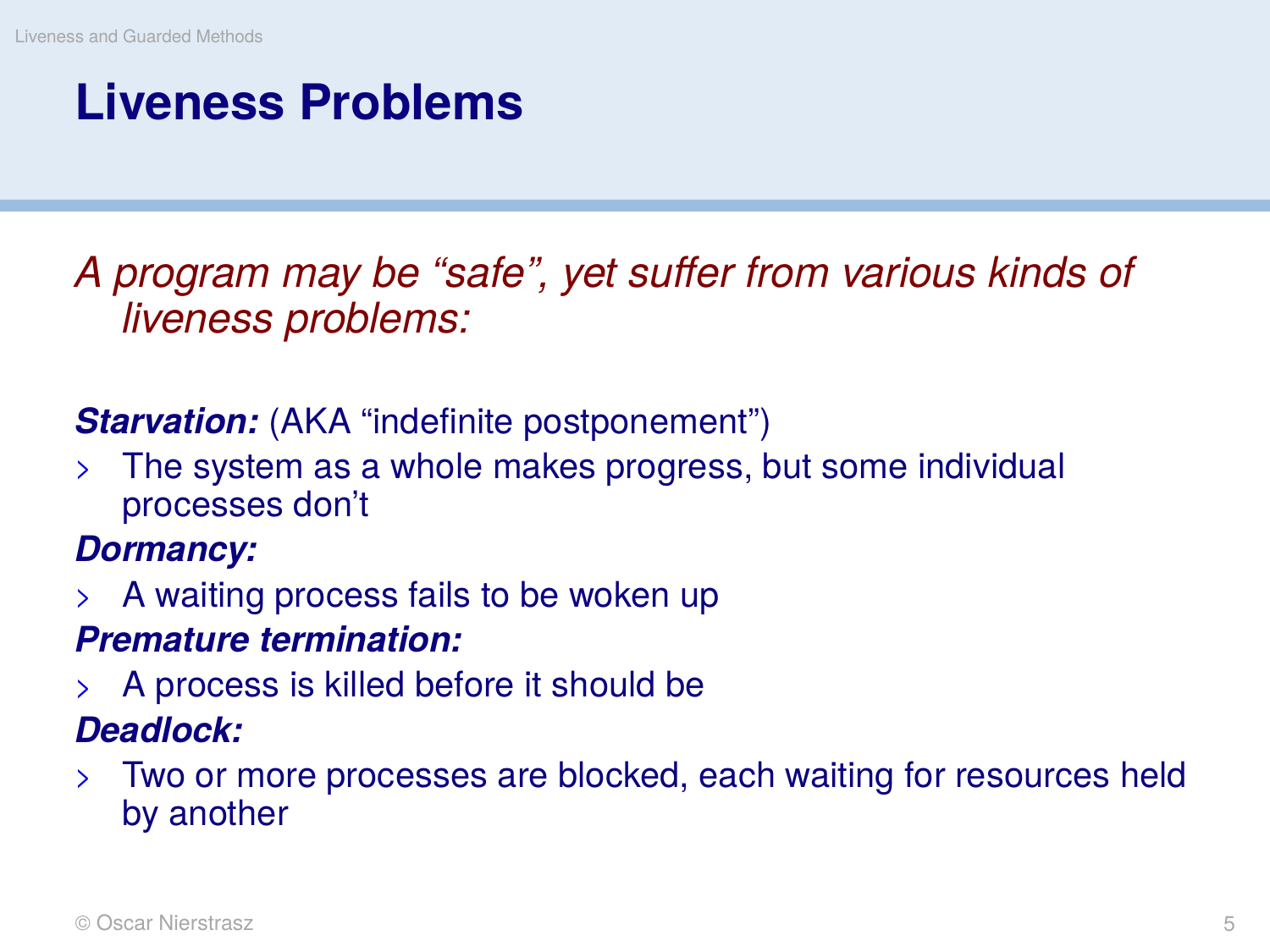

Liveness and Guarded Methods
# Liveness Problems
A program may be “safe”, yet suffer from various kinds of liveness problems:

Starvation: (AKA “indefinite postponement”)
The system as a whole makes progress, but some individual processes don’t
Dormancy:
A waiting process fails to be woken up
Premature termination:
A process is killed before it should be
Deadlock:
Two or more processes are blocked, each waiting for resources held by another
© Oscar Nierstrasz
5